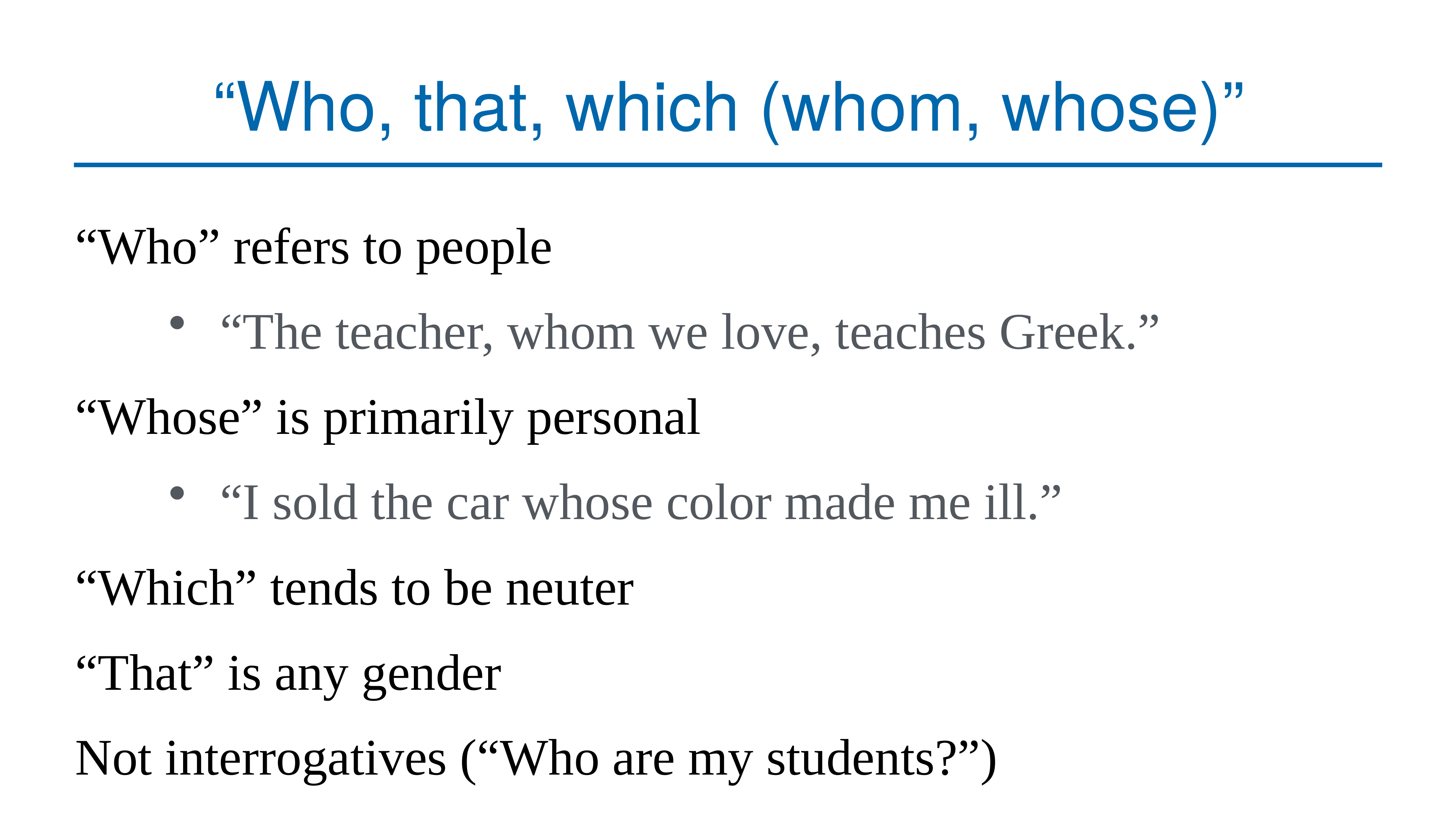

# “Who, that, which (whom, whose)”
“Who” refers to people
“The teacher, whom we love, teaches Greek.”
“Whose” is primarily personal
“I sold the car whose color made me ill.”
“Which” tends to be neuter
“That” is any gender
Not interrogatives (“Who are my students?”)